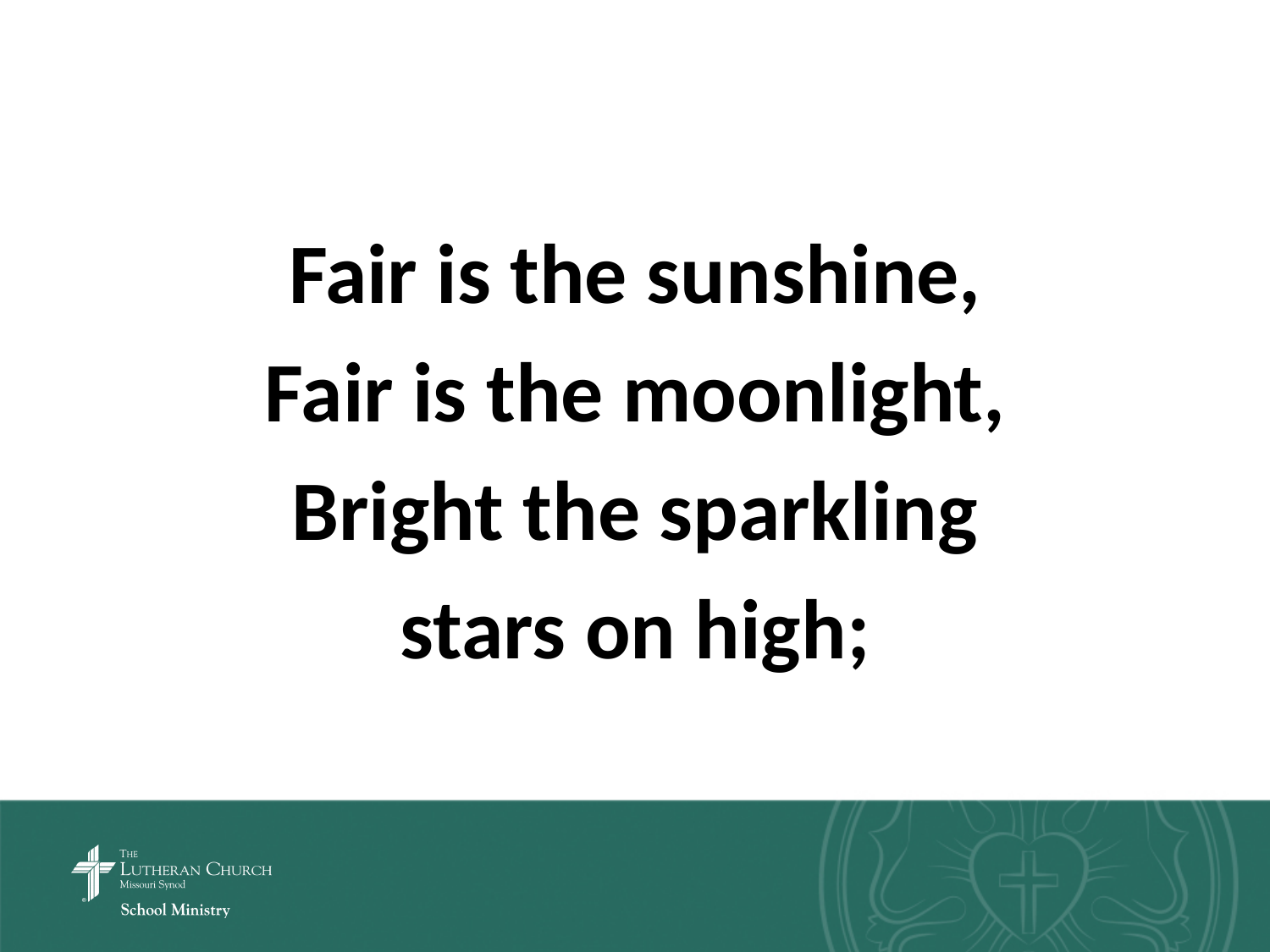

Fair is the sunshine,
Fair is the moonlight,
Bright the sparkling
stars on high;